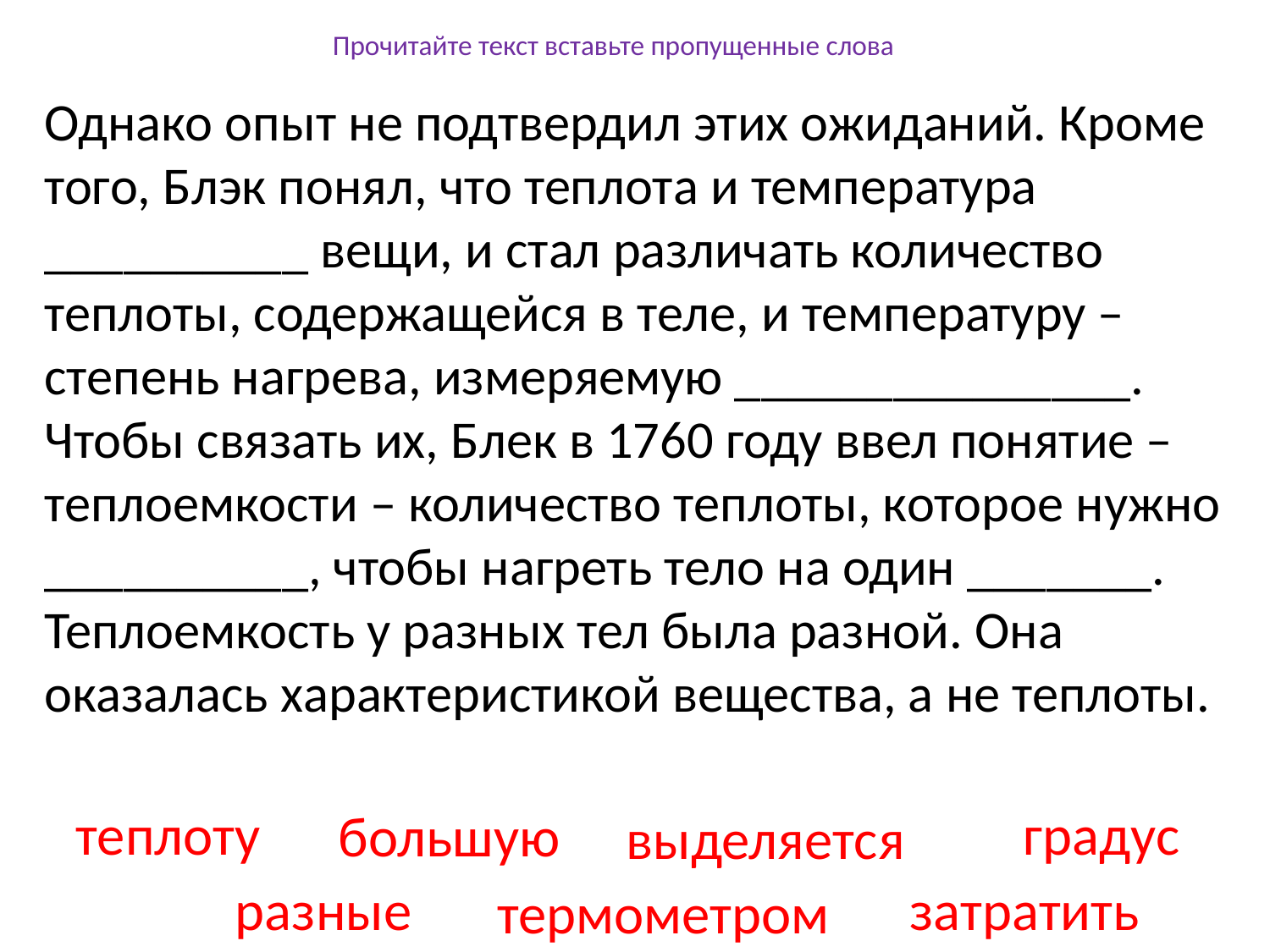

# Прочитайте текст вставьте пропущенные слова
Однако опыт не подтвердил этих ожиданий. Кроме того, Блэк понял, что теплота и температура __________ вещи, и стал различать количество теплоты, содержащейся в теле, и температуру – степень нагрева, измеряемую _______________. Чтобы связать их, Блек в 1760 году ввел понятие – теплоемкости – количество теплоты, которое нужно __________, чтобы нагреть тело на один _______. Теплоемкость у разных тел была разной. Она оказалась характеристикой вещества, а не теплоты.
градус
теплоту
большую
выделяется
затратить
разные
термометром